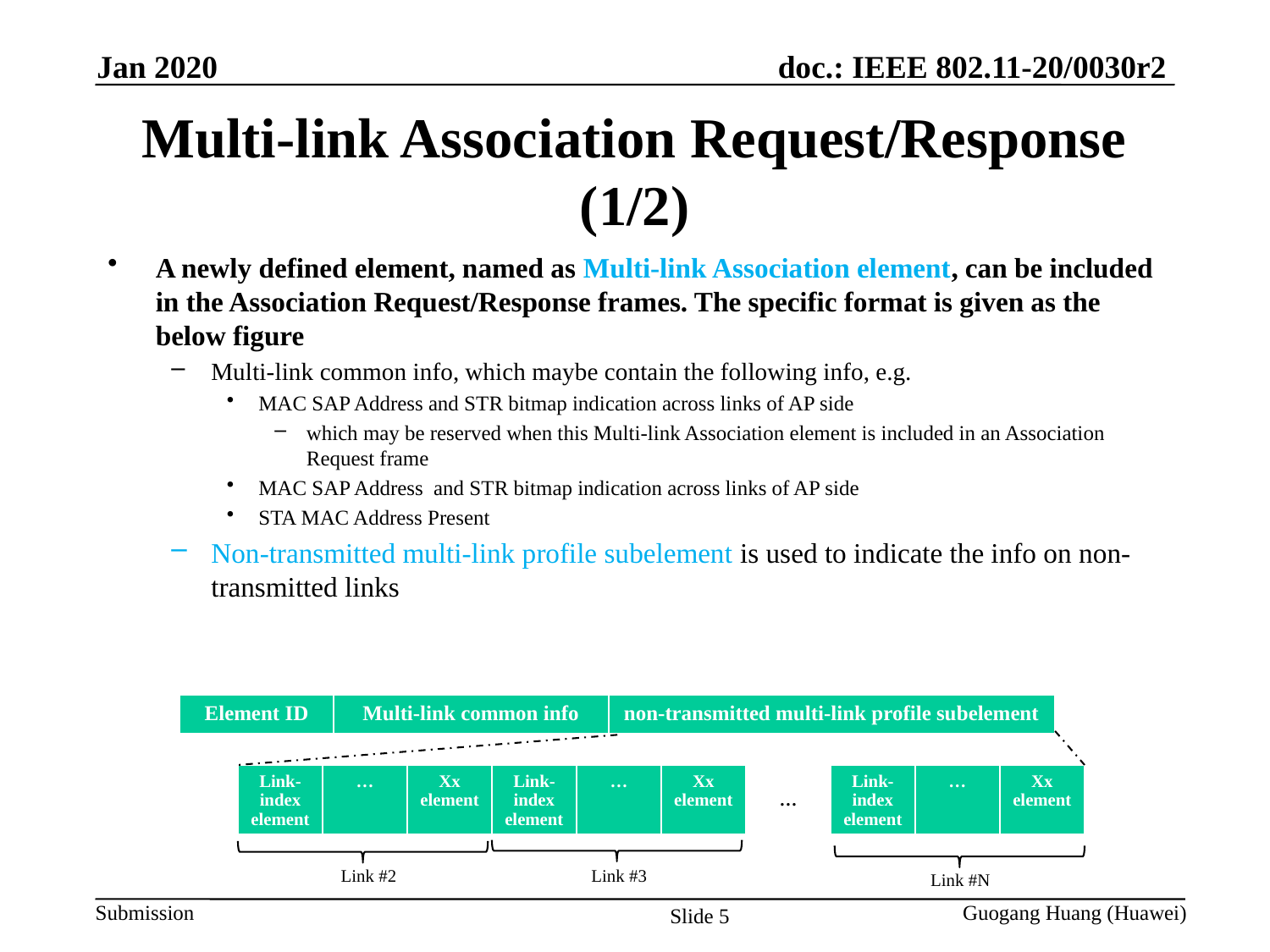

Jan 2020
Multi-link Association Request/Response
(1/2)
A newly defined element, named as Multi-link Association element, can be included in the Association Request/Response frames. The specific format is given as the below figure
Multi-link common info, which maybe contain the following info, e.g.
MAC SAP Address and STR bitmap indication across links of AP side
which may be reserved when this Multi-link Association element is included in an Association Request frame
MAC SAP Address  and STR bitmap indication across links of AP side
STA MAC Address Present
Non-transmitted multi-link profile subelement is used to indicate the info on non-transmitted links

| Element ID | Multi-link common info | non-transmitted multi-link profile subelement |
| --- | --- | --- |

| Link-index element | … | Xx element | Link-index element | … | Xx element | … | Link-index element | … | Xx element |
| --- | --- | --- | --- | --- | --- | --- | --- | --- | --- |
Link #2
Link #3
Link #N
Guogang Huang (Huawei)
Slide 5